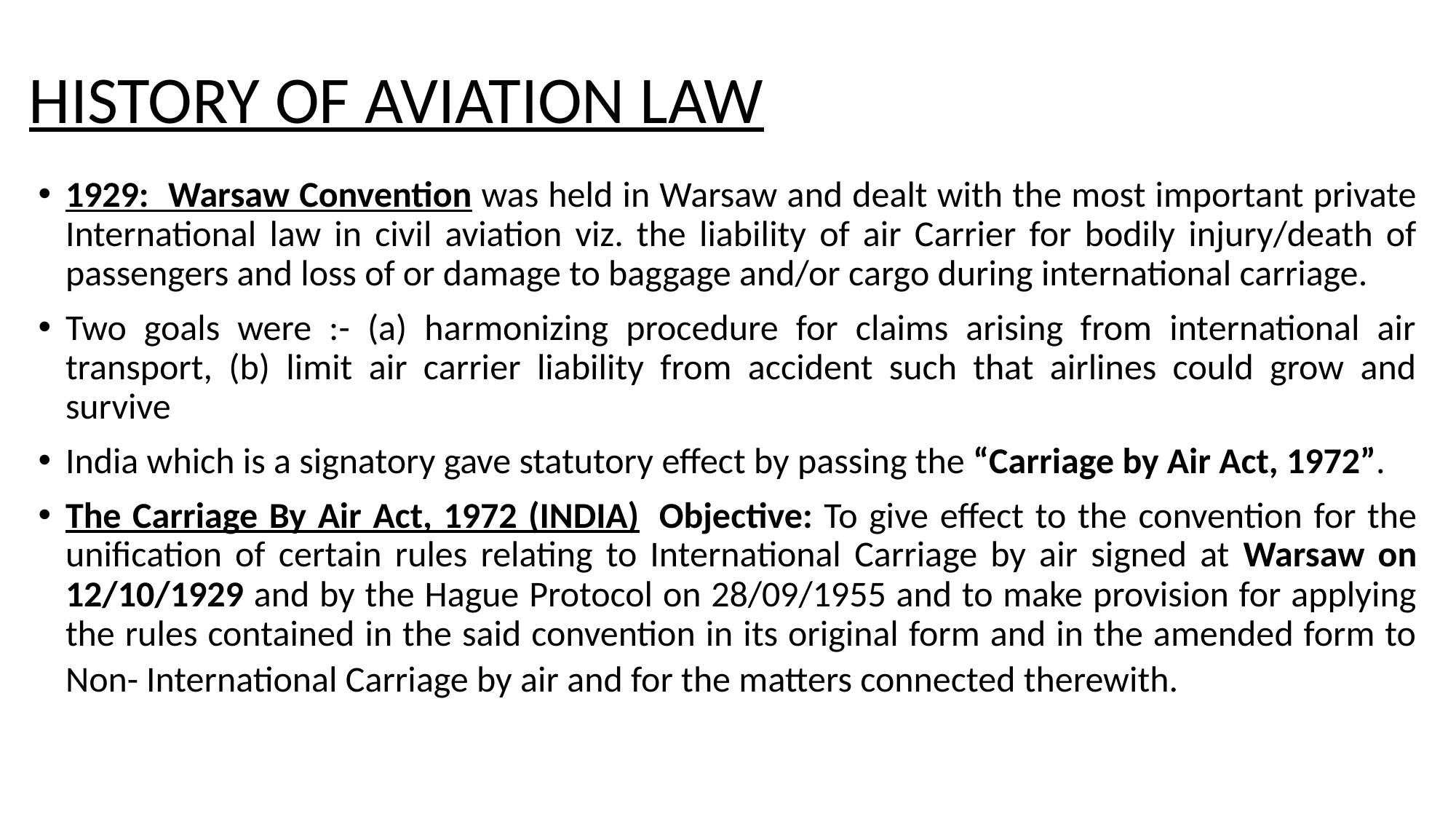

# HISTORY OF AVIATION LAW
1929:  Warsaw Convention was held in Warsaw and dealt with the most important private International law in civil aviation viz. the liability of air Carrier for bodily injury/death of passengers and loss of or damage to baggage and/or cargo during international carriage.
Two goals were :- (a) harmonizing procedure for claims arising from international air transport, (b) limit air carrier liability from accident such that airlines could grow and survive
India which is a signatory gave statutory effect by passing the “Carriage by Air Act, 1972”.
The Carriage By Air Act, 1972 (INDIA)  Objective: To give effect to the convention for the unification of certain rules relating to International Carriage by air signed at Warsaw on 12/10/1929 and by the Hague Protocol on 28/09/1955 and to make provision for applying the rules contained in the said convention in its original form and in the amended form to Non- International Carriage by air and for the matters connected therewith.